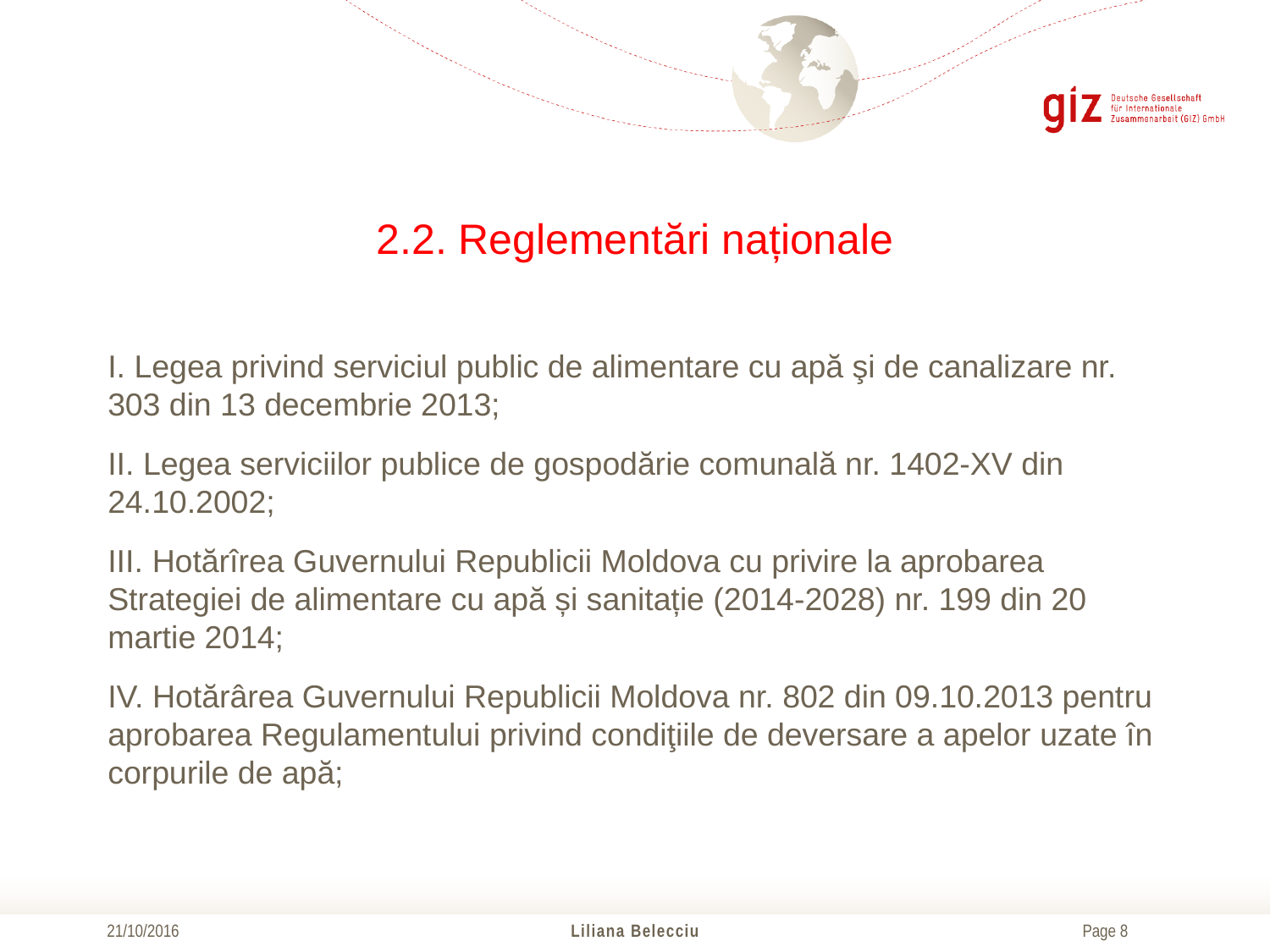

# 2.2. Reglementări naționale
I. Legea privind serviciul public de alimentare cu apă şi de canalizare nr. 303 din 13 decembrie 2013;
II. Legea serviciilor publice de gospodărie comunală nr. 1402-XV din 24.10.2002;
III. Hotărîrea Guvernului Republicii Moldova cu privire la aprobarea Strategiei de alimentare cu apă și sanitație (2014-2028) nr. 199 din 20 martie 2014;
IV. Hotărârea Guvernului Republicii Moldova nr. 802 din 09.10.2013 pentru aprobarea Regulamentului privind condiţiile de deversare a apelor uzate în corpurile de apă;

21/10/2016
Liliana Belecciu